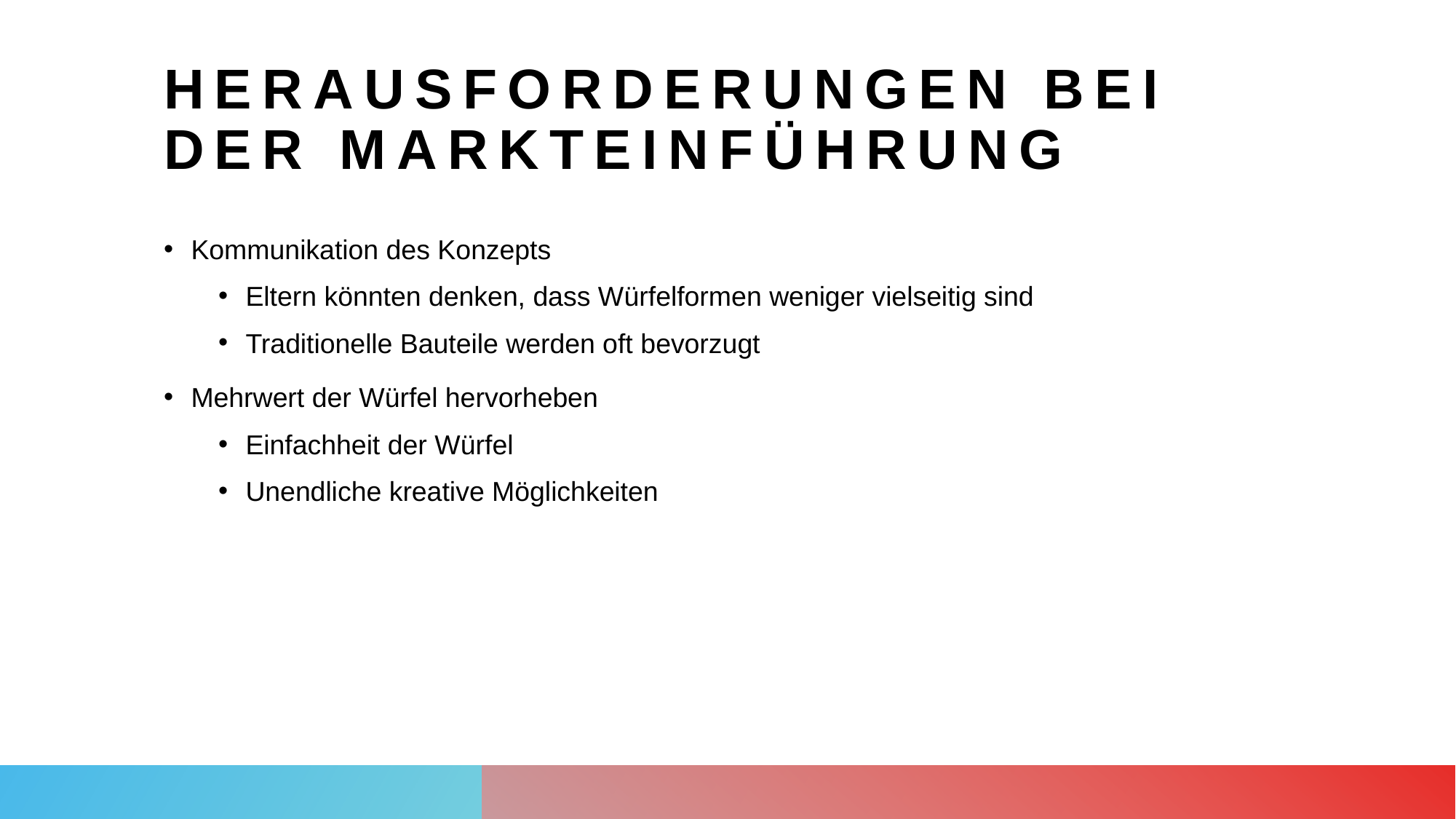

# Herausforderungen bei der Markteinführung
Kommunikation des Konzepts
Eltern könnten denken, dass Würfelformen weniger vielseitig sind
Traditionelle Bauteile werden oft bevorzugt
Mehrwert der Würfel hervorheben
Einfachheit der Würfel
Unendliche kreative Möglichkeiten